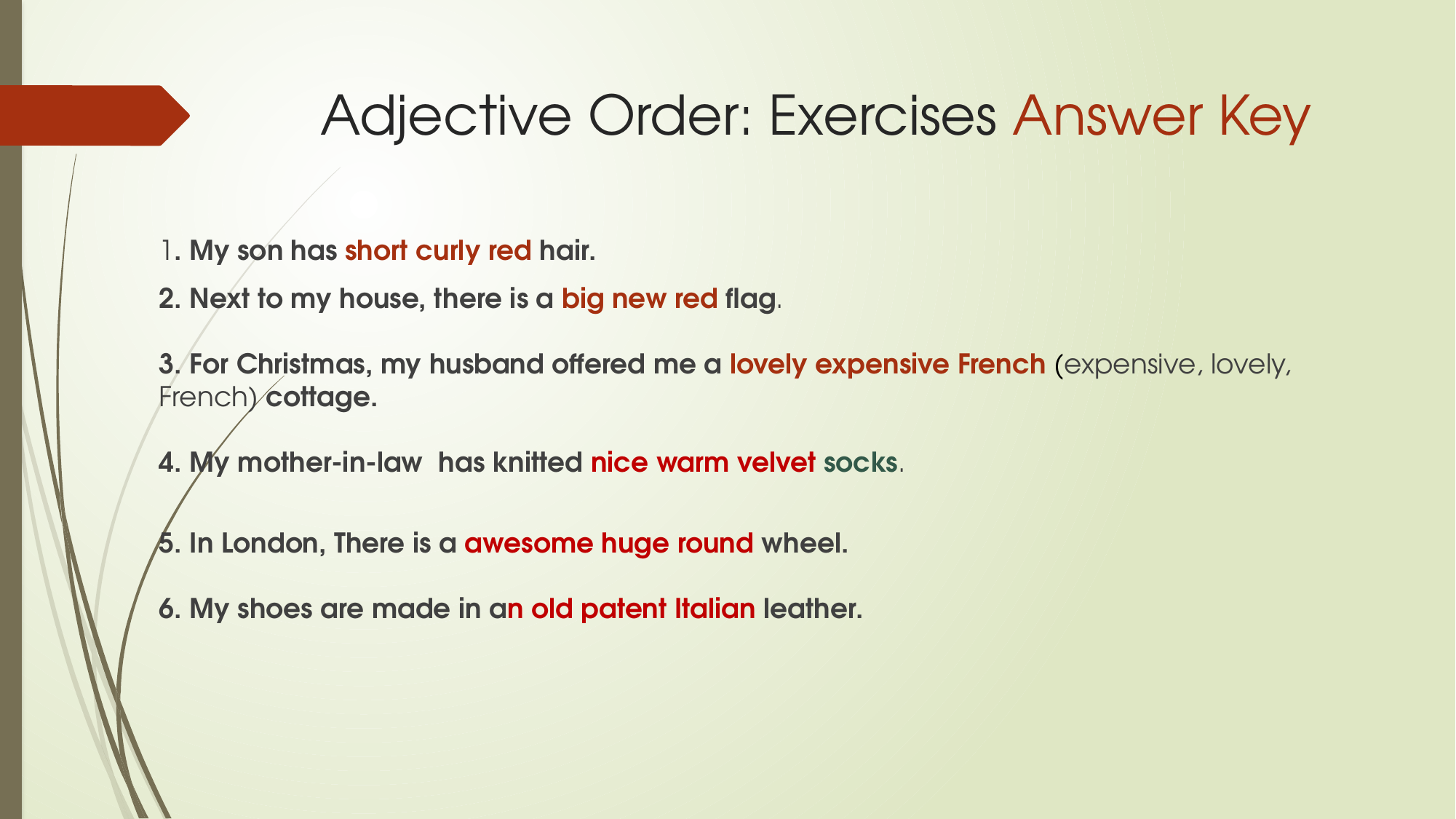

# Adjective Order: Exercises Answer Key
1. My son has short curly red hair.
2. Next to my house, there is a big new red flag.
3. For Christmas, my husband offered me a lovely expensive French (expensive, lovely, French) cottage.
4. My mother-in-law  has knitted nice warm velvet socks.
5. In London, There is a awesome huge round wheel.
6. My shoes are made in an old patent Italian leather.